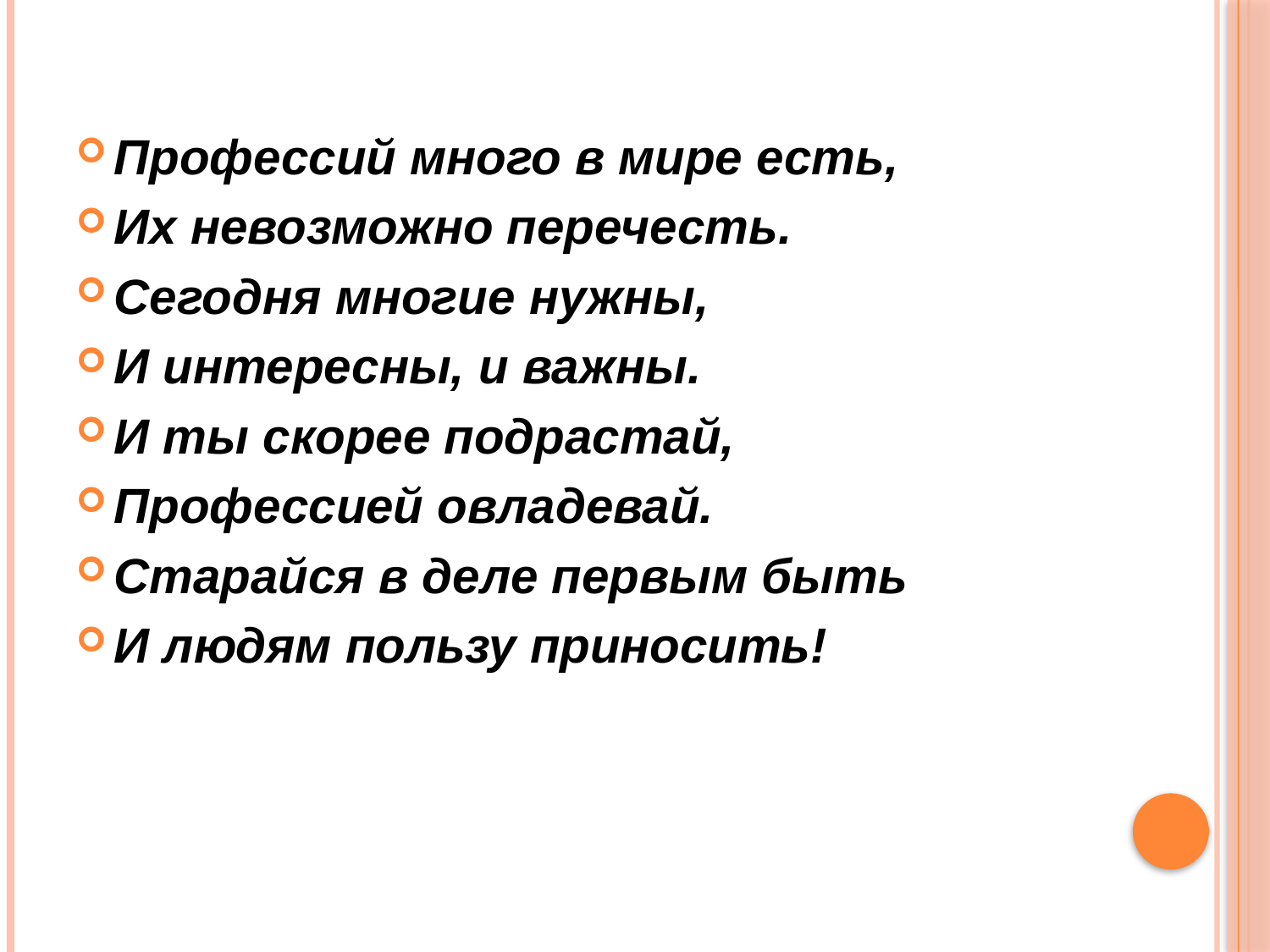

Профессий много в мире есть,
Их невозможно перечесть.
Сегодня многие нужны,
И интересны, и важны.
И ты скорее подрастай,
Профессией овладевай.
Старайся в деле первым быть
И людям пользу приносить!